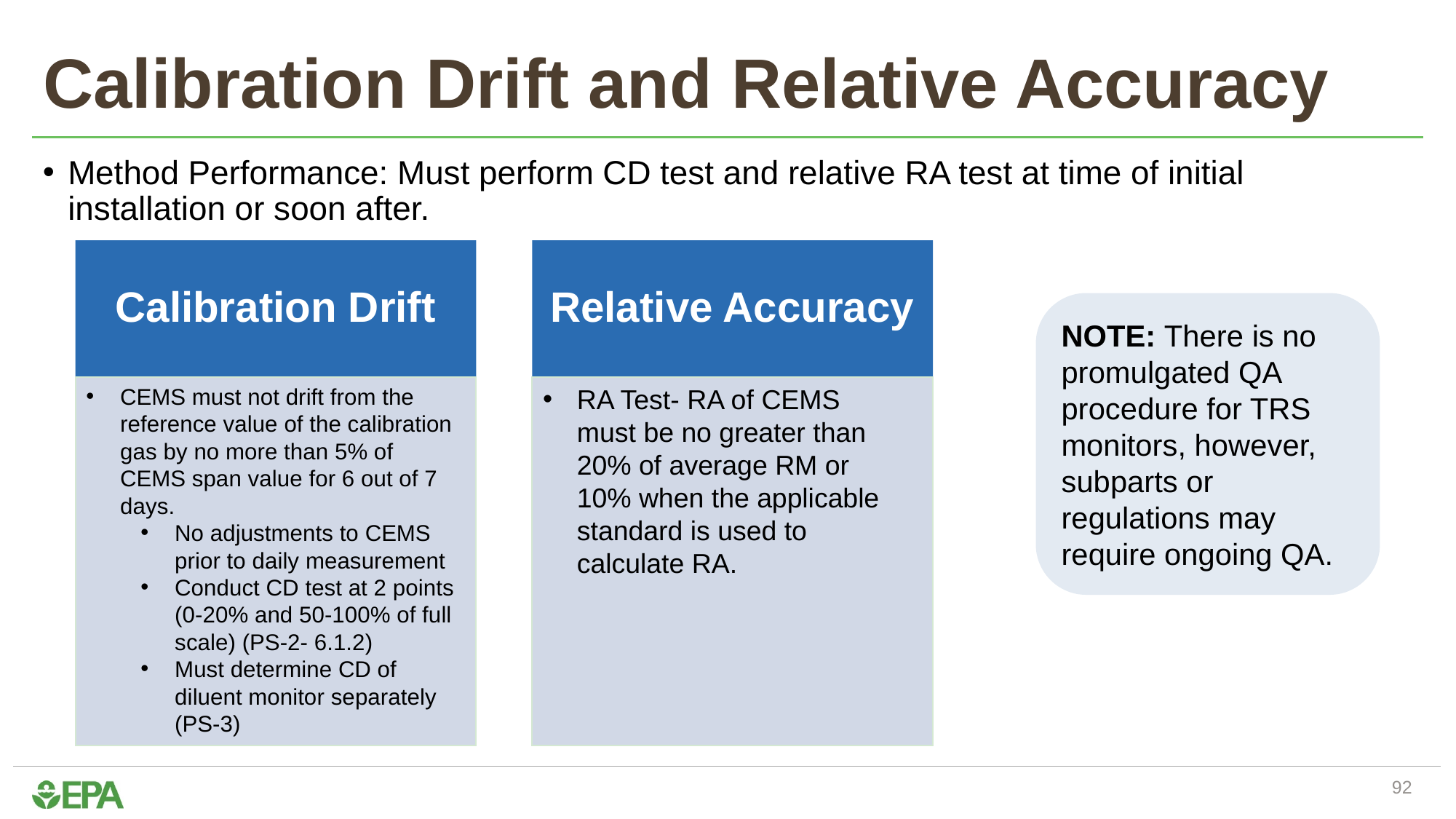

# Calibration Drift and Relative Accuracy
Method Performance: Must perform CD test and relative RA test at time of initial installation or soon after.

Calibration Drift
Relative Accuracy

NOTE: There is no promulgated QA procedure for TRS monitors, however, subparts or regulations may require ongoing QA.
CEMS must not drift from the reference value of the calibration gas by no more than 5% of CEMS span value for 6 out of 7 days.
No adjustments to CEMS prior to daily measurement
Conduct CD test at 2 points (0-20% and 50-100% of full scale) (PS-2- 6.1.2)
Must determine CD of diluent monitor separately (PS-3)
RA Test- RA of CEMS must be no greater than 20% of average RM or 10% when the applicable standard is used to calculate RA.
92